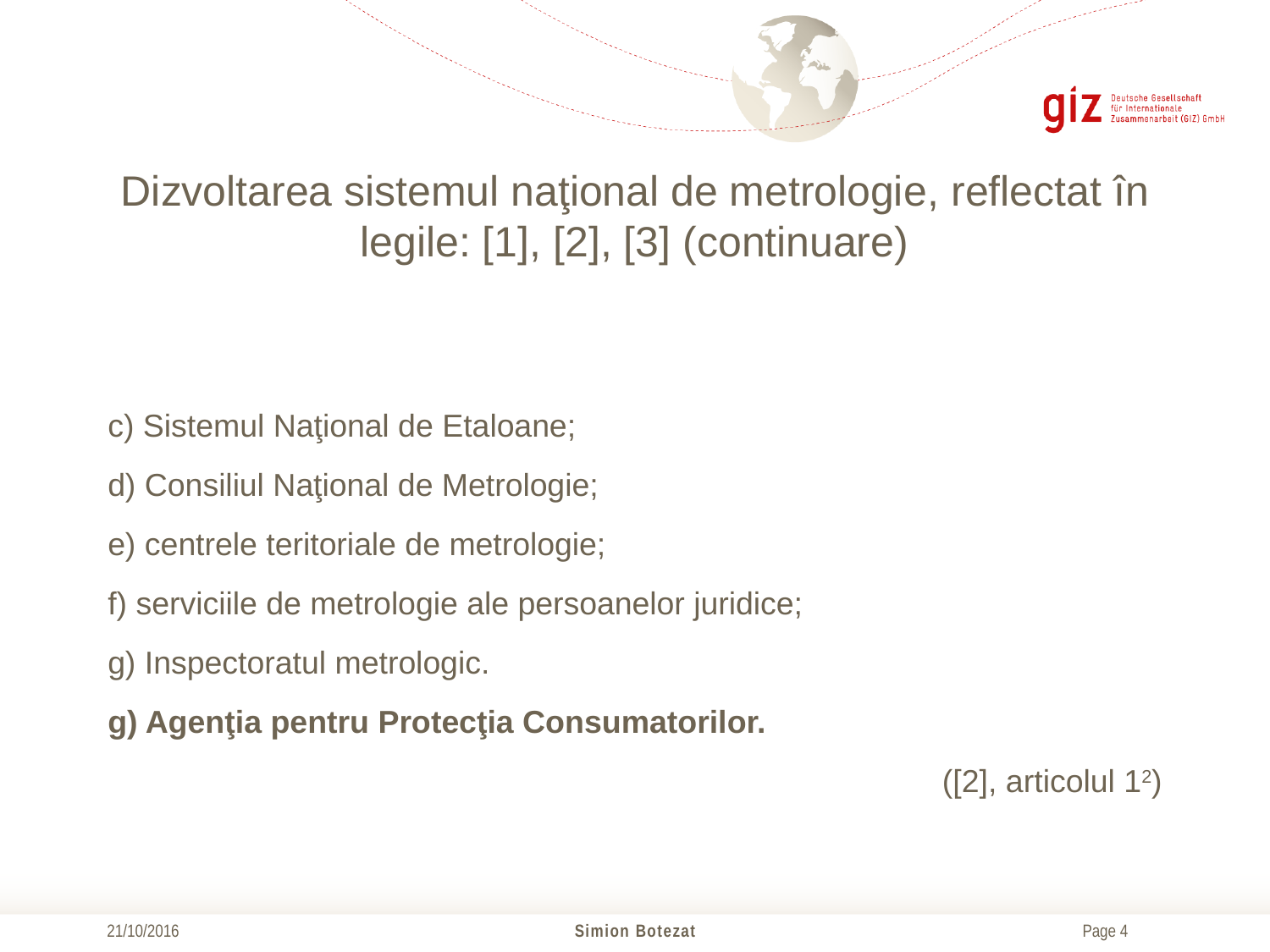

# Dizvoltarea sistemul naţional de metrologie, reflectat în legile: [1], [2], [3] (continuare)

c) Sistemul Naţional de Etaloane;
d) Consiliul Naţional de Metrologie;
e) centrele teritoriale de metrologie;
f) serviciile de metrologie ale persoanelor juridice;
g) Inspectoratul metrologic.
g) Agenţia pentru Protecţia Consumatorilor.
([2], articolul 12)

21/10/2016
Simion Botezat